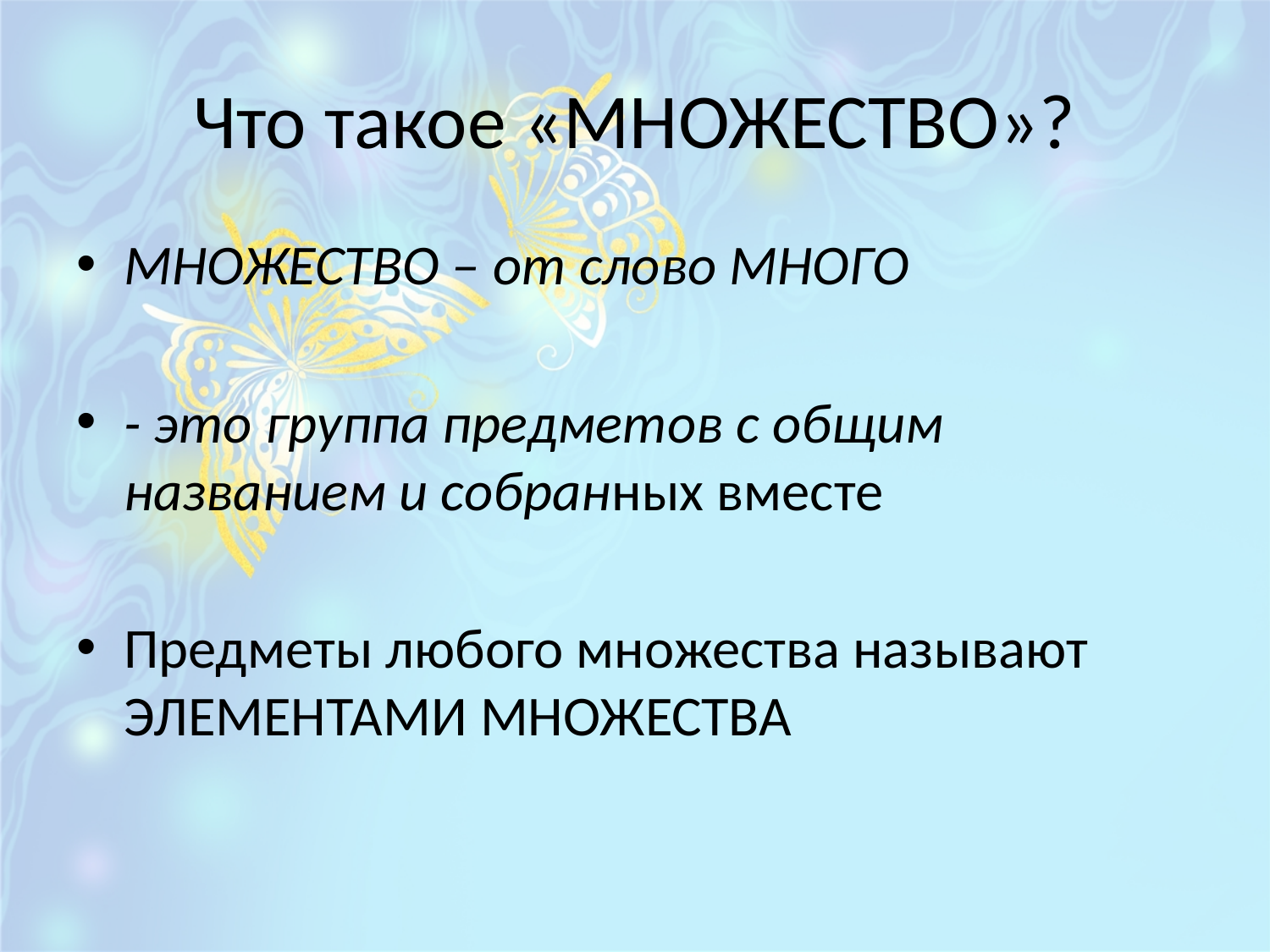

# Что такое «МНОЖЕСТВО»?
МНОЖЕСТВО – от слово МНОГО

- это группа предметов с общим названием и собранных вместе

Предметы любого множества называют ЭЛЕМЕНТАМИ МНОЖЕСТВА